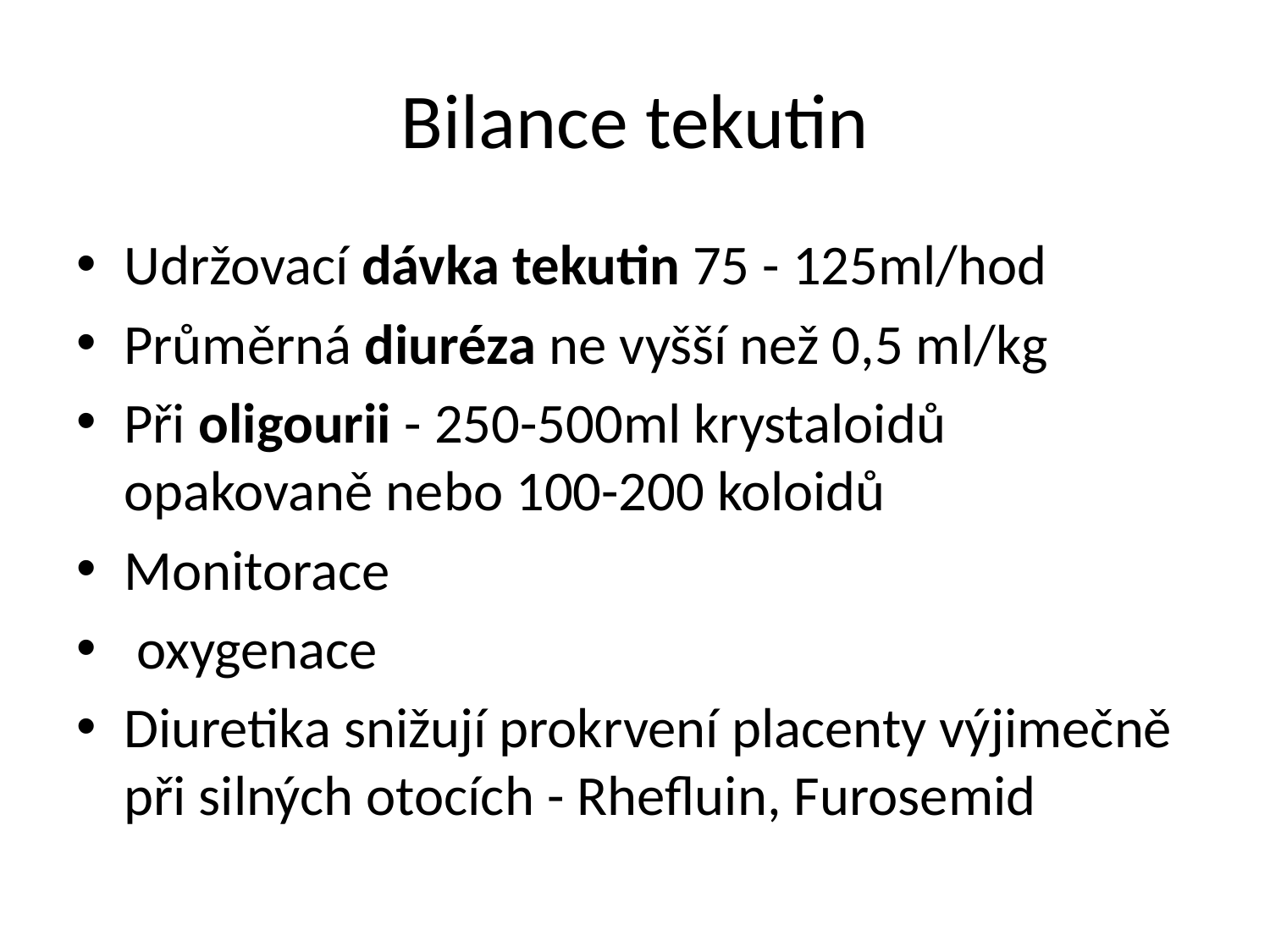

# Bilance tekutin
Udržovací dávka tekutin 75 - 125ml/hod
Průměrná diuréza ne vyšší než 0,5 ml/kg
Při oligourii - 250-500ml krystaloidů opakovaně nebo 100-200 koloidů
Monitorace
 oxygenace
Diuretika snižují prokrvení placenty výjimečně při silných otocích - Rhefluin, Furosemid